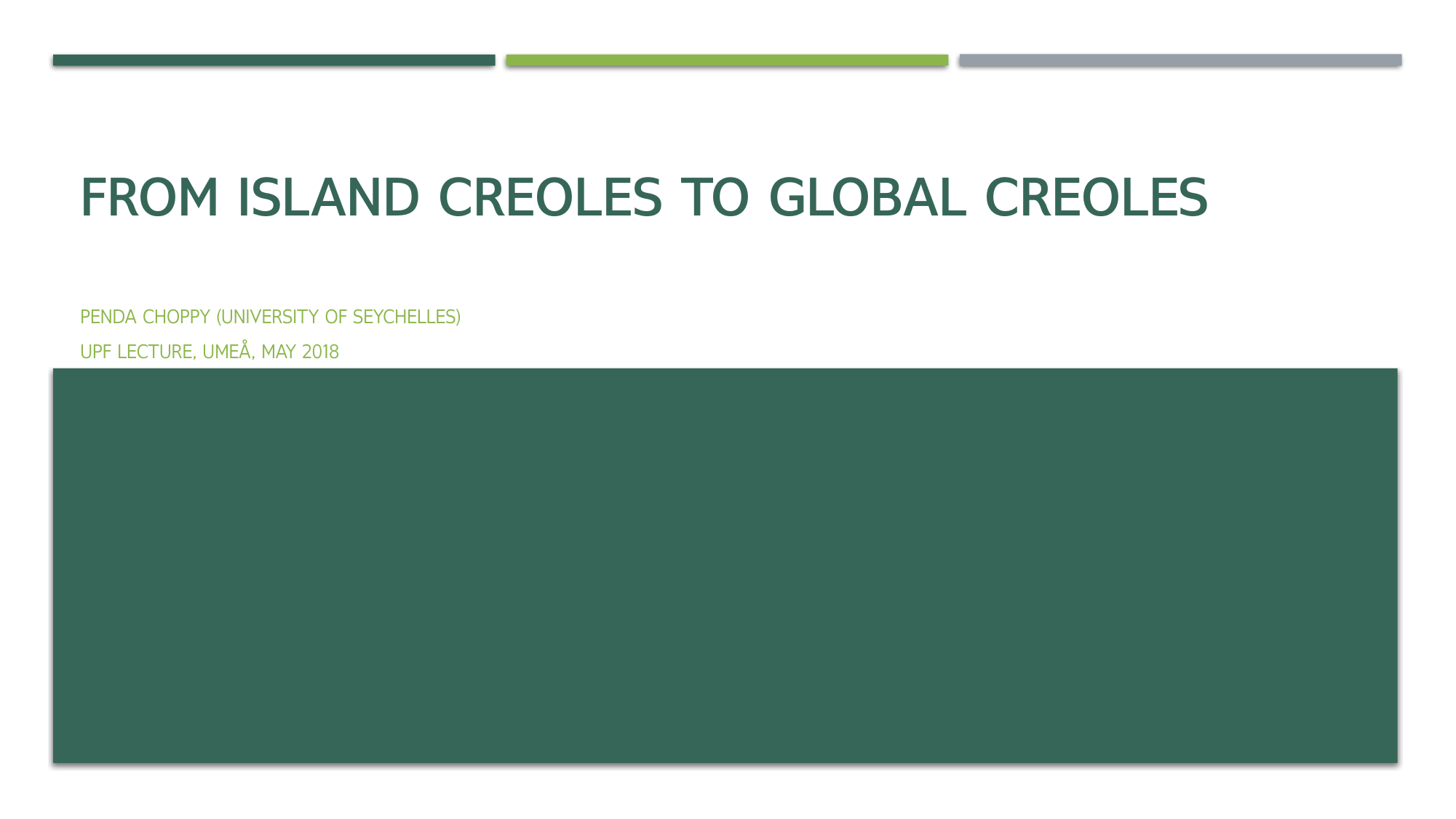

# From island creoles to global creoles
Penda choppy (University of Seychelles)
upf lecture, umeÅ, May 2018